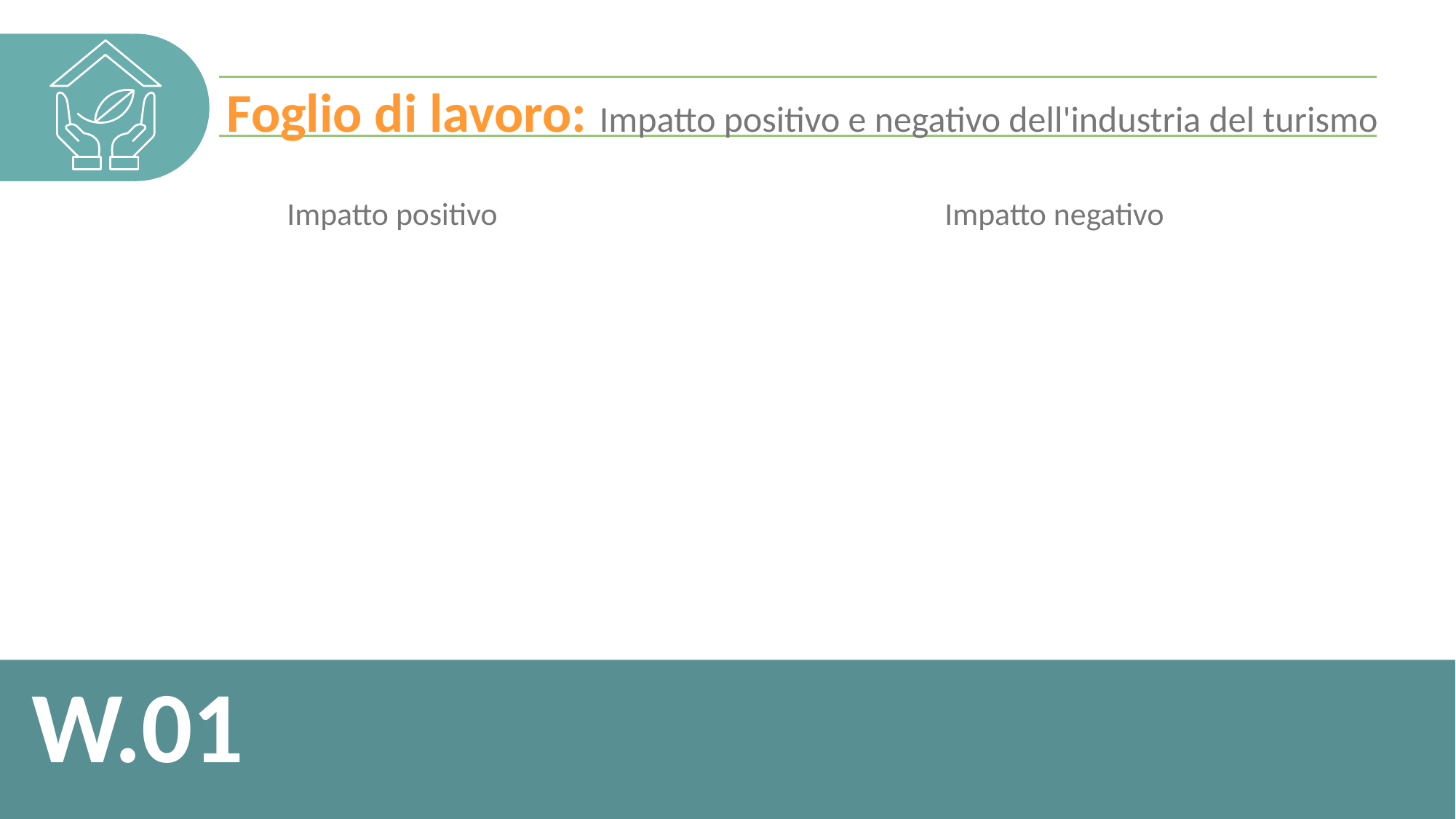

Foglio di lavoro: Impatto positivo e negativo dell'industria del turismo

| Impatto positivo | Impatto negativo |
| --- | --- |
|  |  |

W.01
1